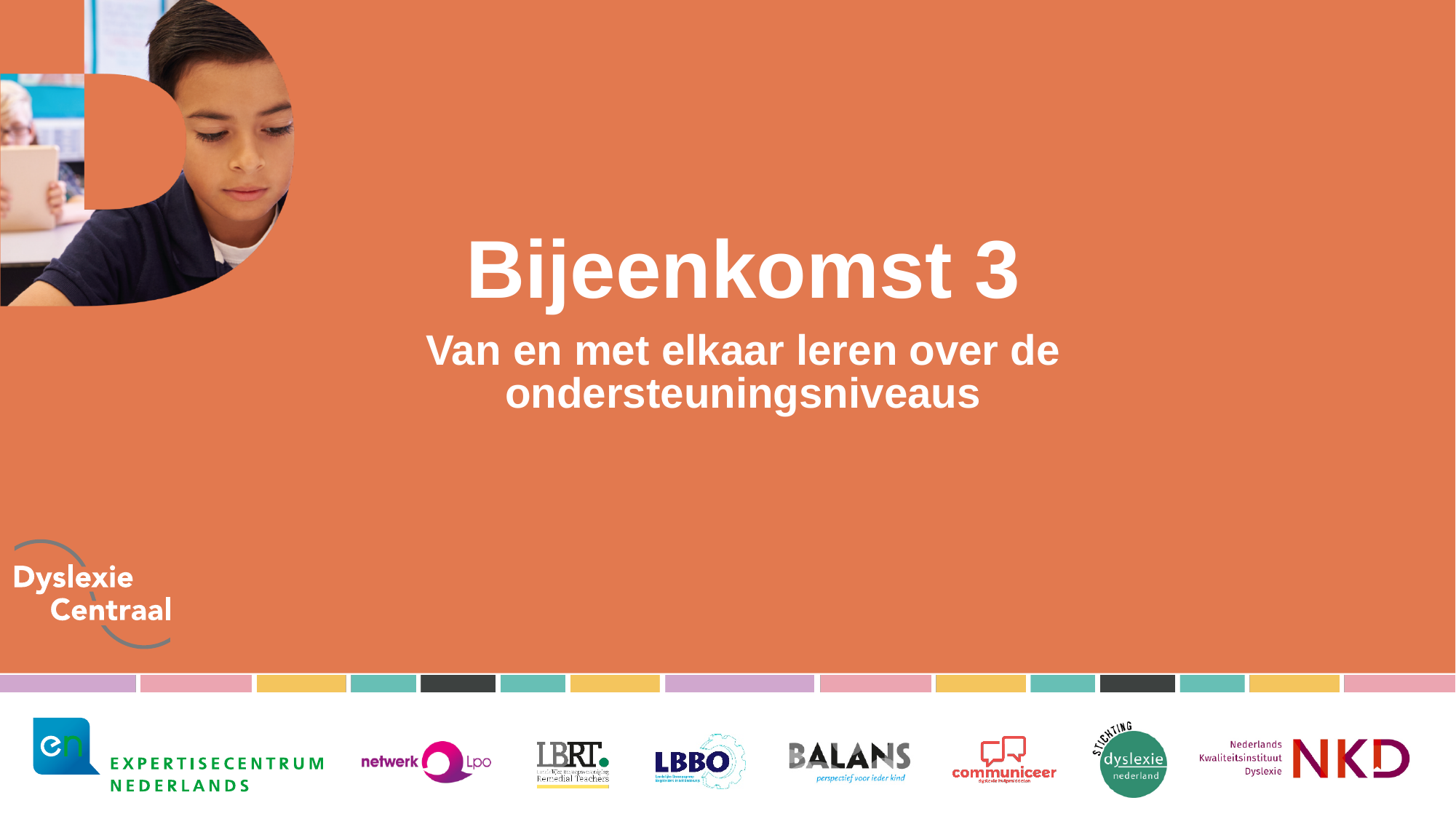

# Bijeenkomst 3
Van en met elkaar leren over de ondersteuningsniveaus